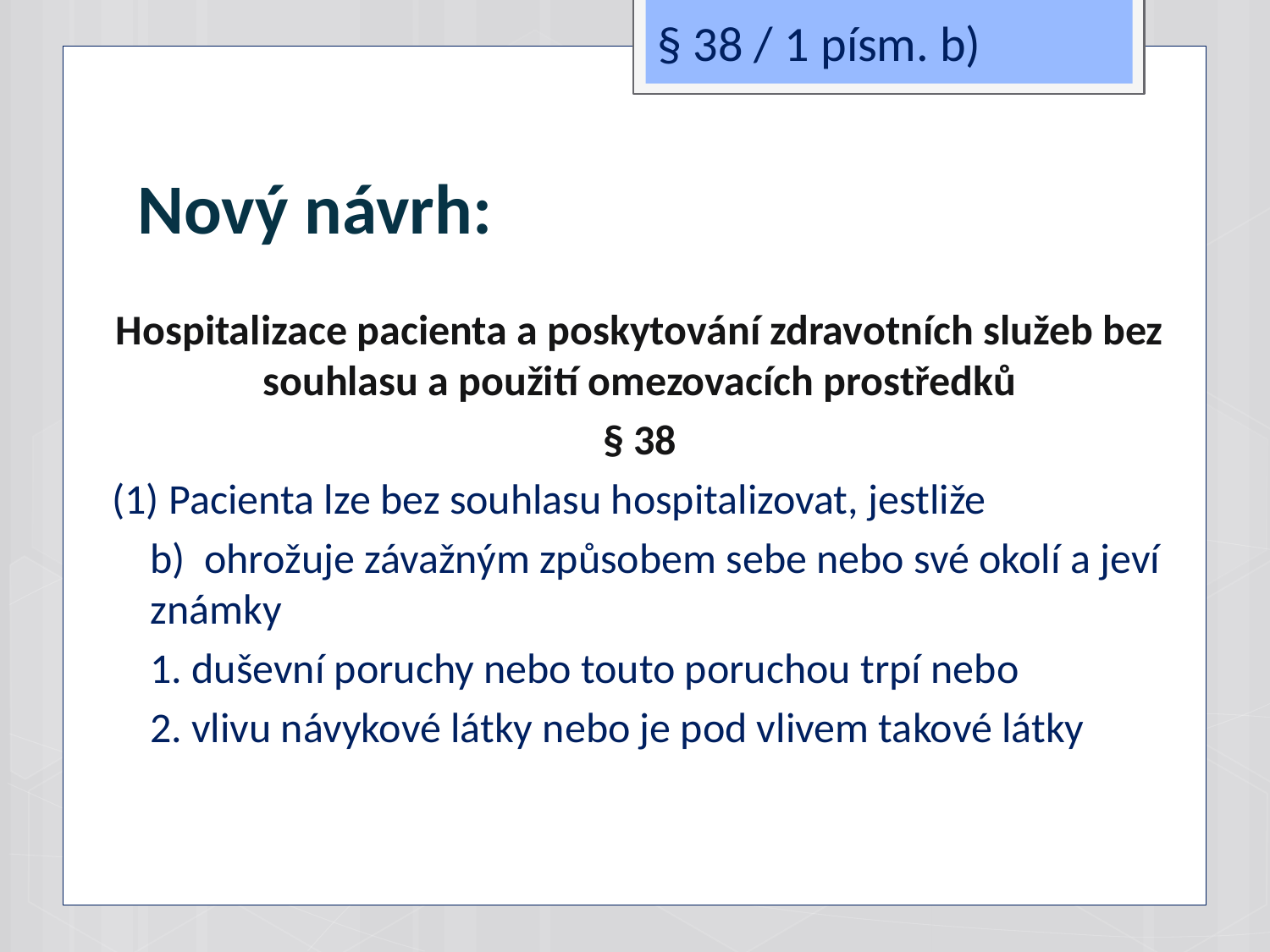

§ 38 / 1 písm. b)
# Nový návrh:
Hospitalizace pacienta a poskytování zdravotních služeb bez souhlasu a použití omezovacích prostředků
§ 38
(1) Pacienta lze bez souhlasu hospitalizovat, jestliže
	b)  ohrožuje závažným způsobem sebe nebo své okolí a jeví známky
	1. duševní poruchy nebo touto poruchou trpí nebo
	2. vlivu návykové látky nebo je pod vlivem takové látky